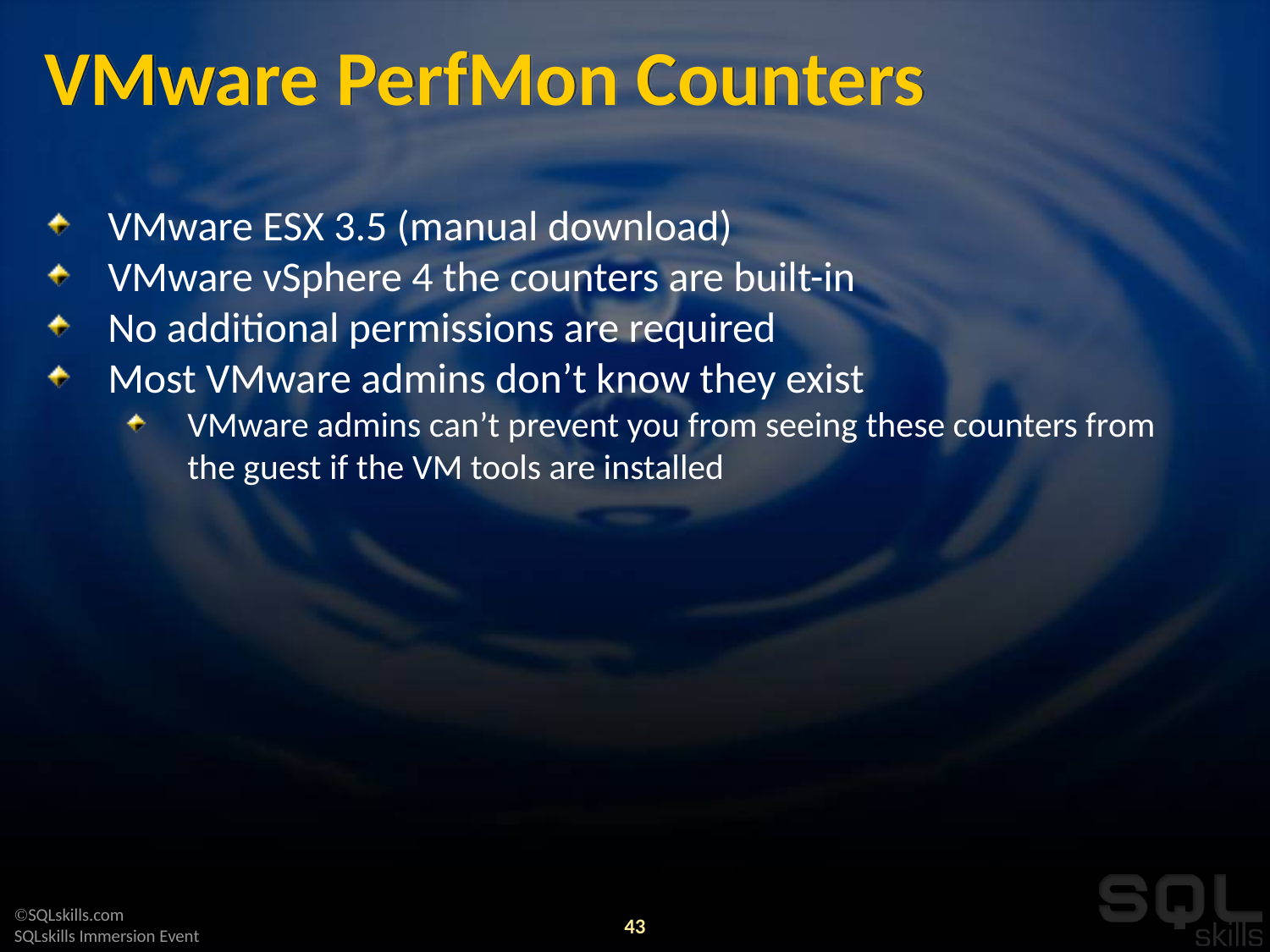

# VMware PerfMon Counters
VMware ESX 3.5 (manual download)
VMware vSphere 4 the counters are built-in
No additional permissions are required
Most VMware admins don’t know they exist
VMware admins can’t prevent you from seeing these counters from the guest if the VM tools are installed

43